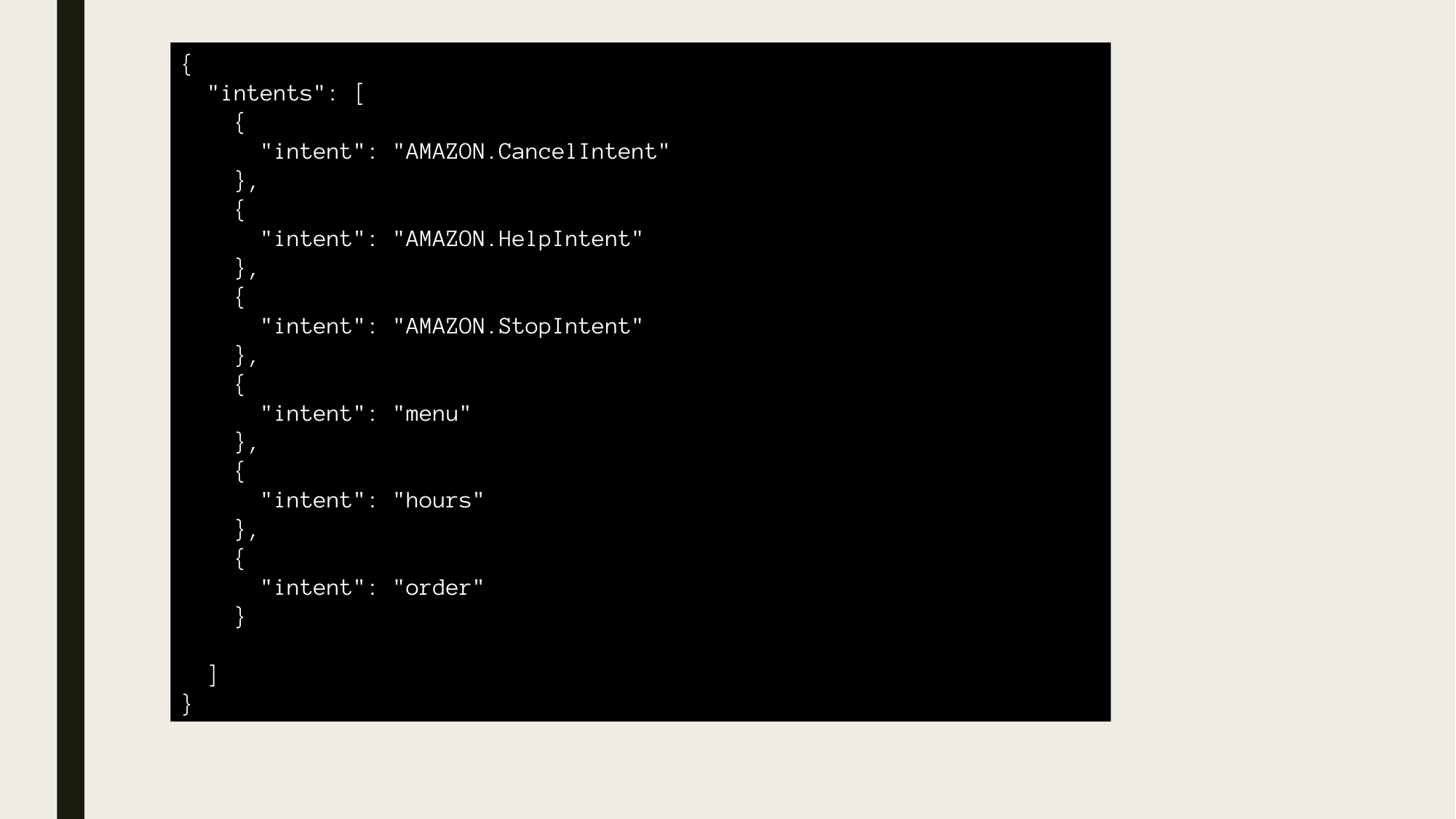

{
  "intents": [
    {
      "intent": "AMAZON.CancelIntent"
    },
    {
      "intent": "AMAZON.HelpIntent"
    },
    {
      "intent": "AMAZON.StopIntent"
    },
    {
      "intent": "menu"
    },
    {
      "intent": "hours"
    },
    {
      "intent": "order"
    }

  ]
}